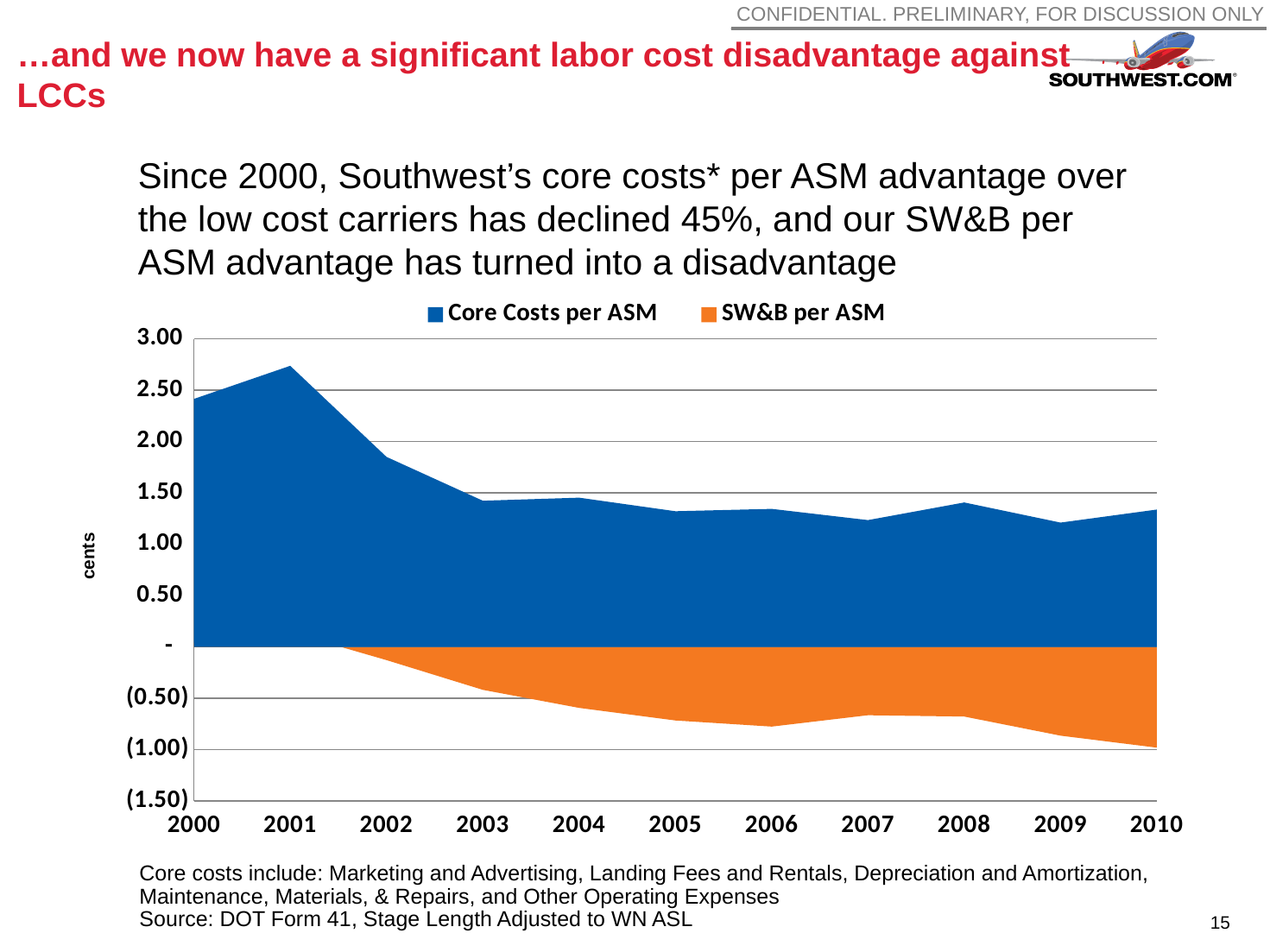

CONFIDENTIAL. PRELIMINARY, FOR DISCUSSION ONLY
# …and we now have a significant labor cost disadvantage against LCCs
Since 2000, Southwest’s core costs* per ASM advantage over the low cost carriers has declined 45%, and our SW&B per ASM advantage has turned into a disadvantage

### Chart

| Category | Core Costs per ASM | SW&B per ASM |
|---|---|---|
| 2000 | 2.4154723214471967 | 0.041991111876807714 |
| 2001 | 2.73706950580063 | 0.14335796389690383 |
| 2002 | 1.8506962827440396 | -0.12839964133511206 |
| 2003 | 1.423758821755154 | -0.4176915972011628 |
| 2004 | 1.45364056069382 | -0.5932092935049602 |
| 2005 | 1.3216598555852053 | -0.7157122950647716 |
| 2006 | 1.3445083099624497 | -0.7751838227733925 |
| 2007 | 1.2353665541410996 | -0.6647264914190184 |
| 2008 | 1.4070791221947279 | -0.6773126798528324 |
| 2009 | 1.2110219999765732 | -0.8635593612365255 |
| 2010 | 1.3382388219155243 | -0.9803893944676124 |
cents
Core costs include: Marketing and Advertising, Landing Fees and Rentals, Depreciation and Amortization, Maintenance, Materials, & Repairs, and Other Operating Expenses
Source: DOT Form 41, Stage Length Adjusted to WN ASL
15